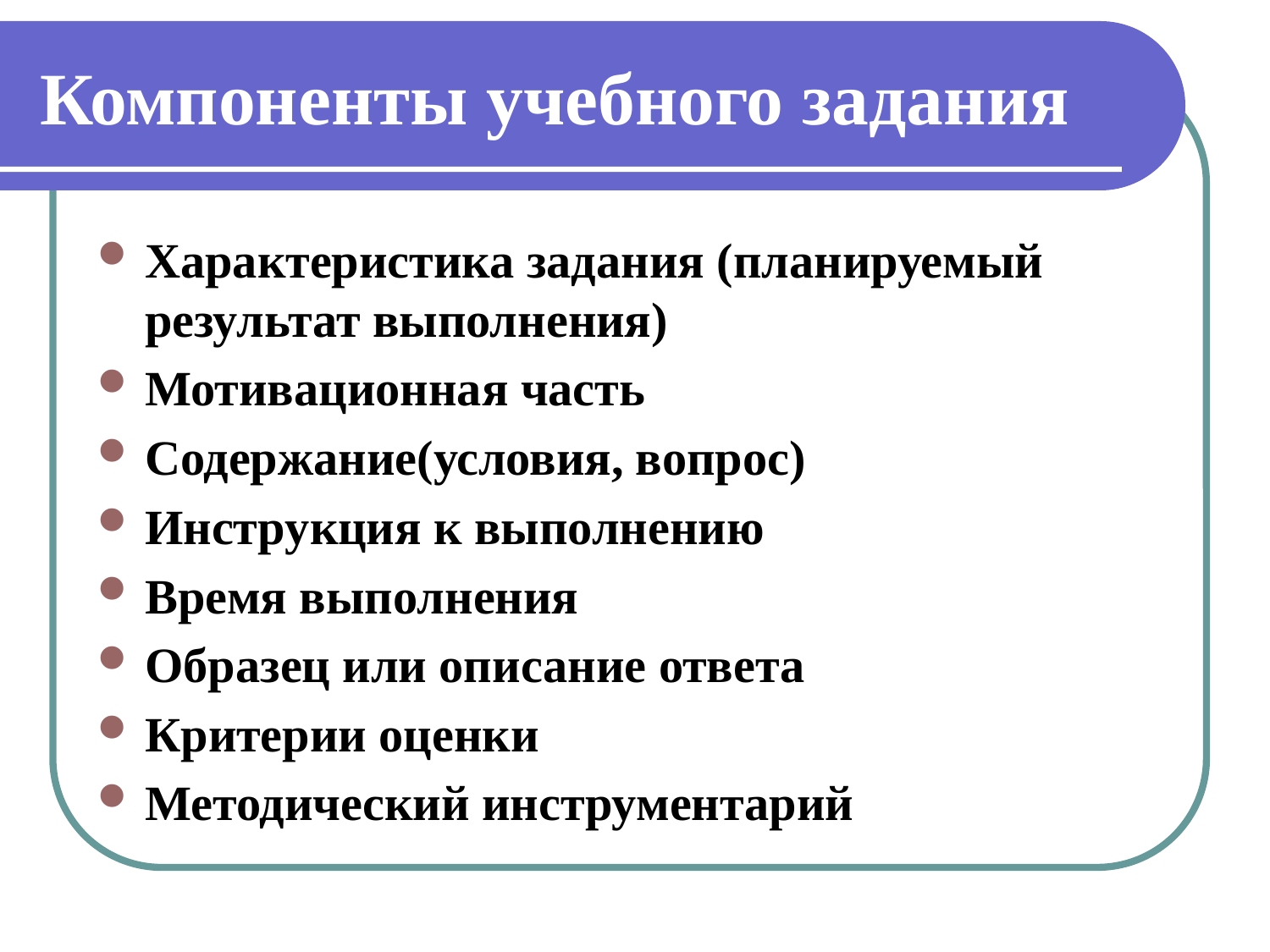

# Компоненты учебного задания
Характеристика задания (планируемый результат выполнения)
Мотивационная часть
Содержание(условия, вопрос)
Инструкция к выполнению
Время выполнения
Образец или описание ответа
Критерии оценки
Методический инструментарий